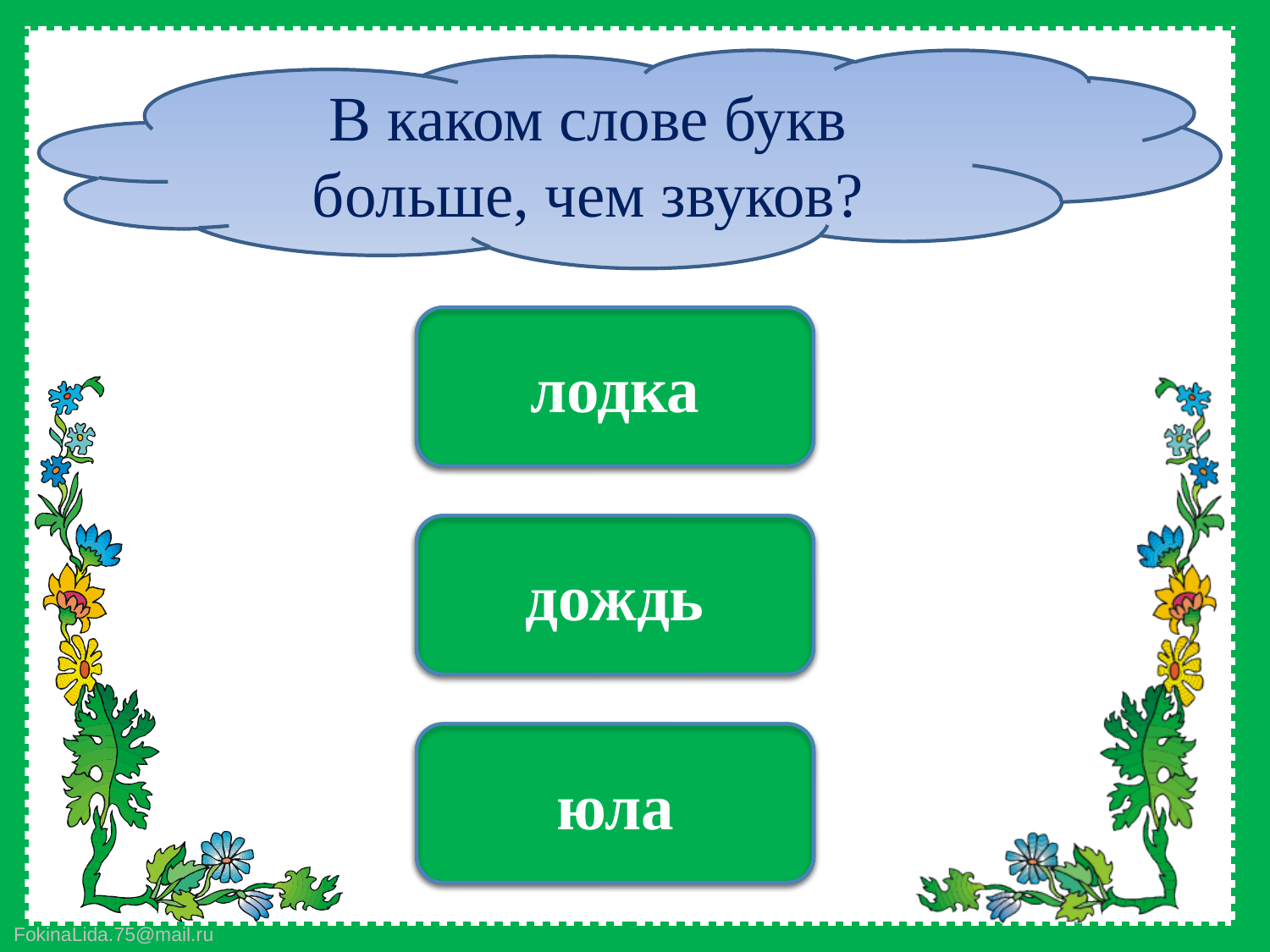

В каком слове букв больше, чем звуков?
нет
лодка

да
дождь

нет
юла